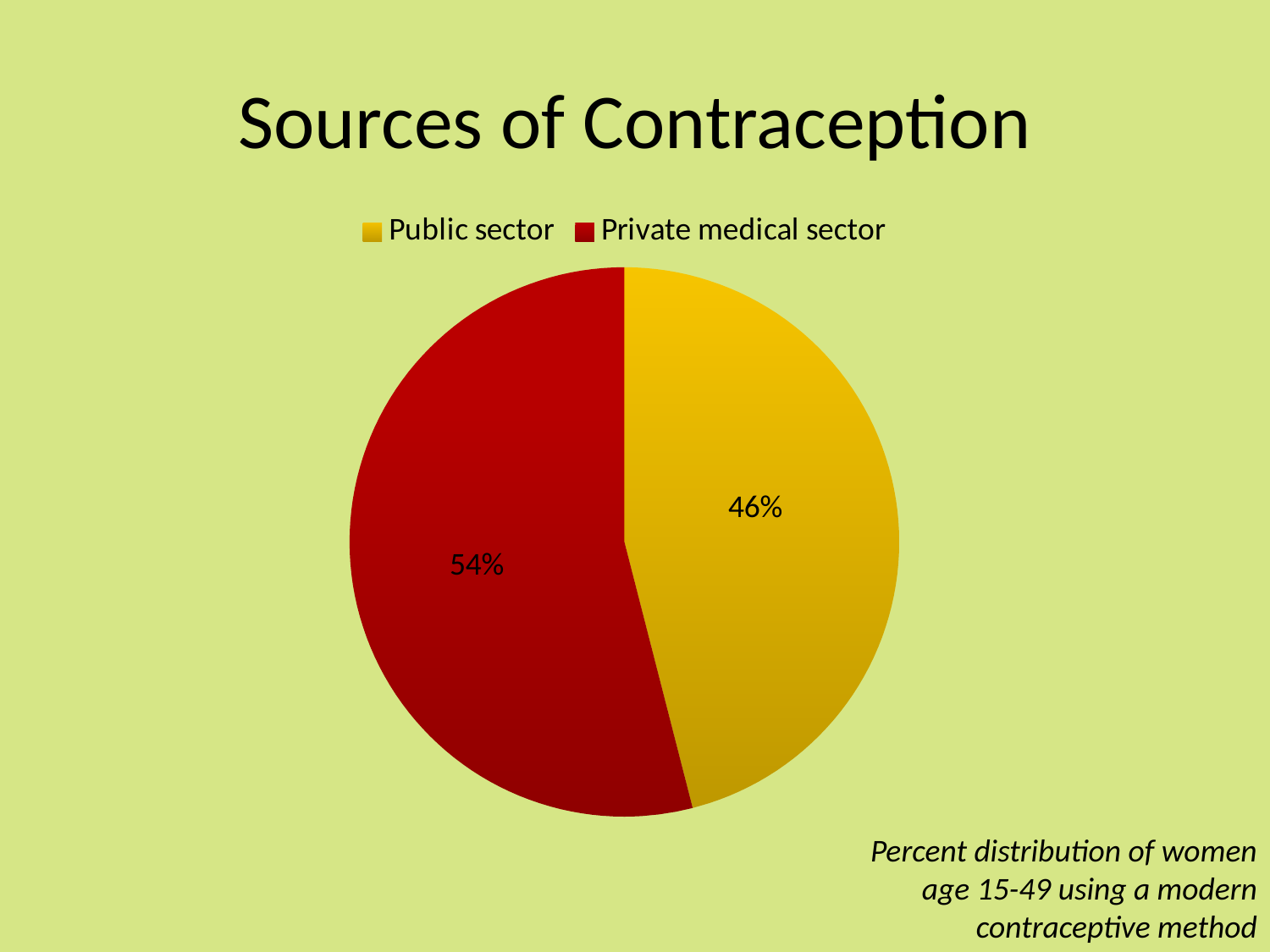

# Sources of Contraception

### Chart

| Category | Column1 |
|---|---|
| Public sector | 46.0 |
| Private medical sector | 54.0 |
Percent distribution of women age 15-49 using a modern contraceptive method